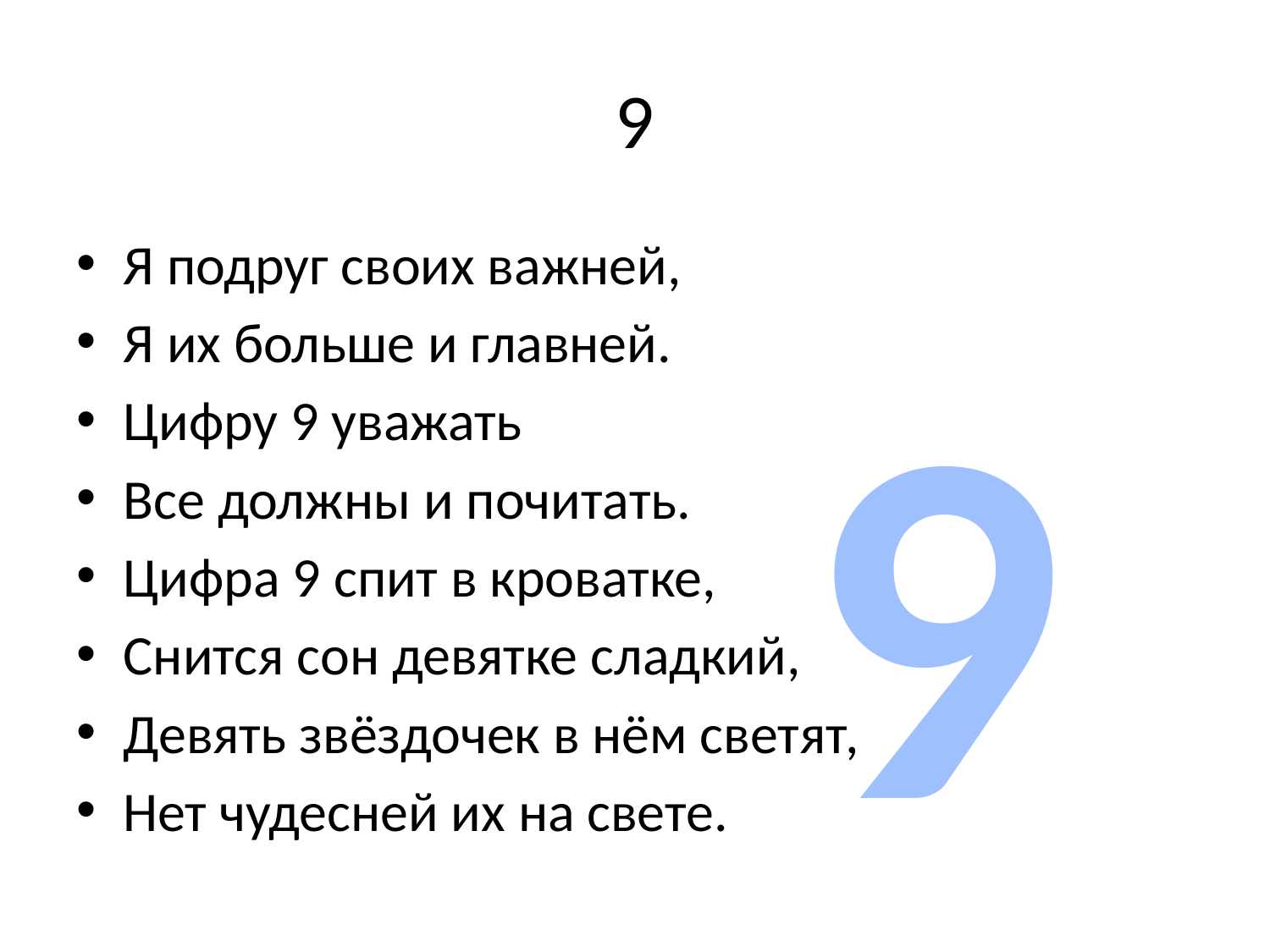

# 9
Я подруг своих важней,
Я их больше и главней.
Цифру 9 уважать
Все должны и почитать.
Цифра 9 спит в кроватке,
Снится сон девятке сладкий,
Девять звёздочек в нём светят,
Нет чудесней их на свете.
9